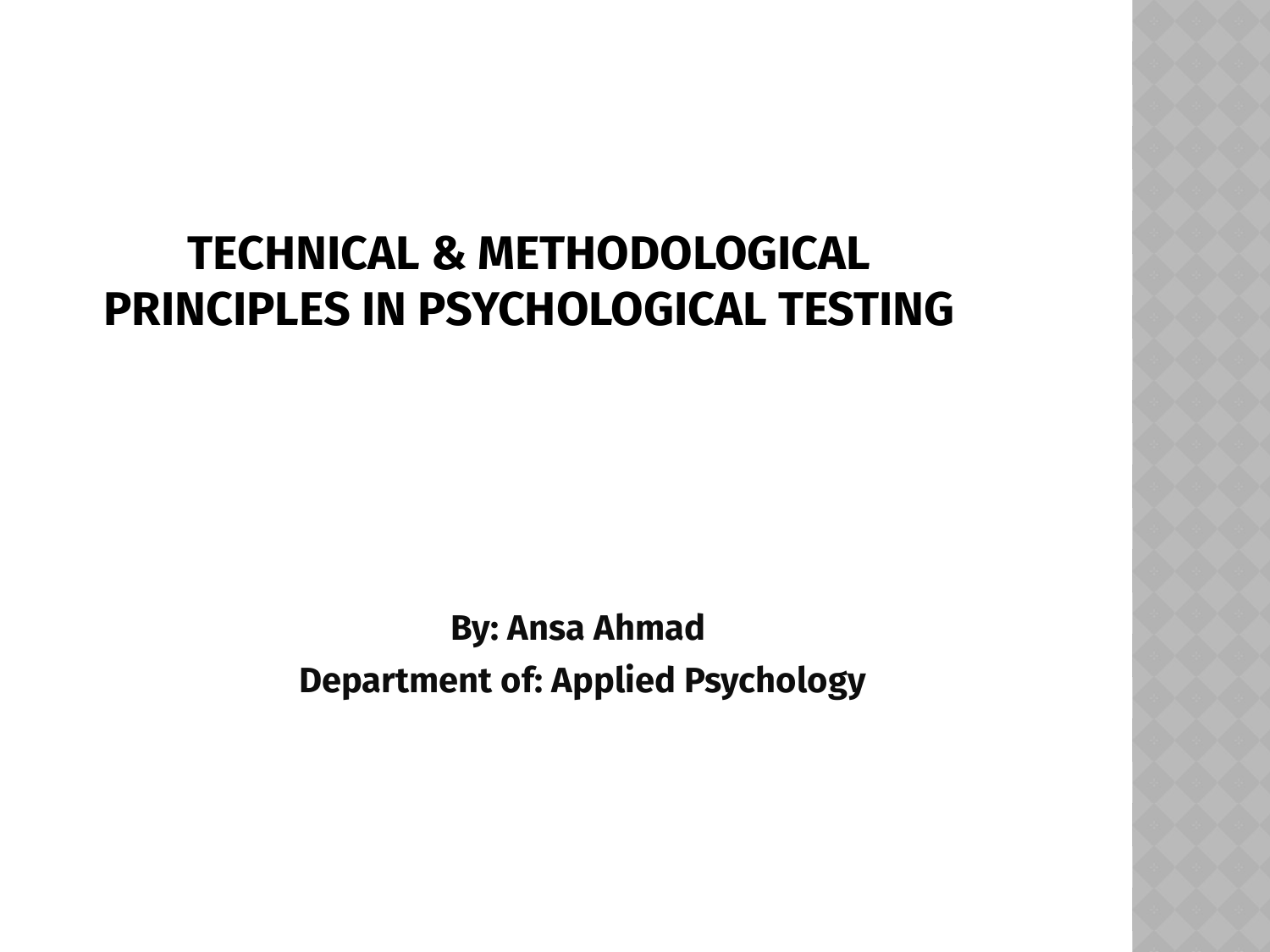

# Technical & Methodological Principles in Psychological Testing
By: Ansa Ahmad
Department of: Applied Psychology